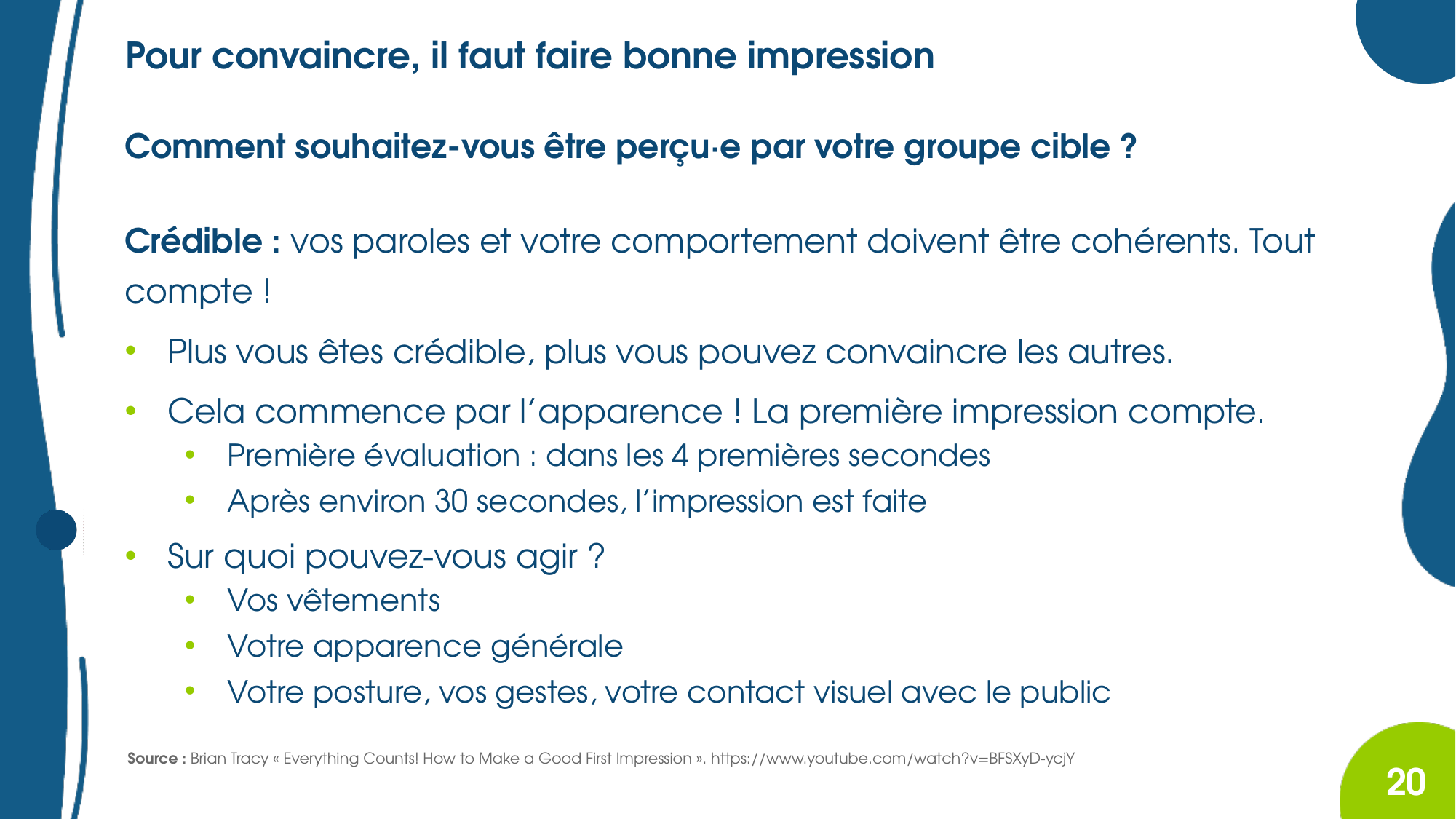

Pour convaincre, il faut faire bonne impression
Comment souhaitez-vous être perçu·e par votre groupe cible ?
Crédible : vos paroles et votre comportement doivent être cohérents. Tout compte !
Plus vous êtes crédible, plus vous pouvez convaincre les autres.
Cela commence par l’apparence ! La première impression compte.
Première évaluation : dans les 4 premières secondes
Après environ 30 secondes, l’impression est faite
Sur quoi pouvez-vous agir ?
Vos vêtements
Votre apparence générale
Votre posture, vos gestes, votre contact visuel avec le public
Source : Brian Tracy « Everything Counts! How to Make a Good First Impression ». https://www.youtube.com/watch?v=BFSXyD-ycjY
20